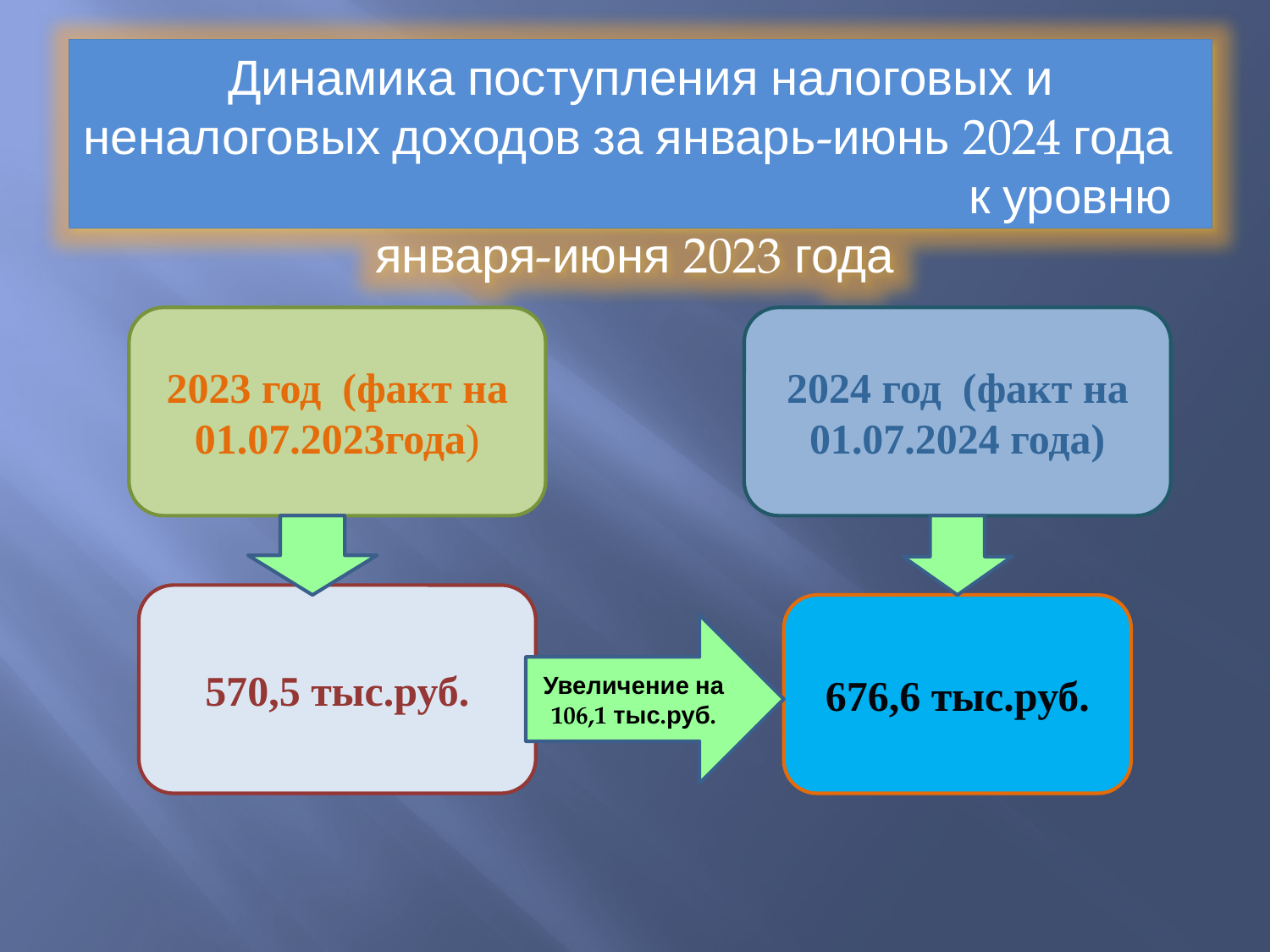

Динамика поступления налоговых и неналоговых доходов за январь-июнь 2024 года                                                                         к уровню января-июня 2023 года
2023 год  (факт на 01.07.2023года)
2024 год  (факт на 01.07.2024 года)

570,5 тыс.руб.
676,6 тыс.руб.
Увеличение на 106,1 тыс.руб.